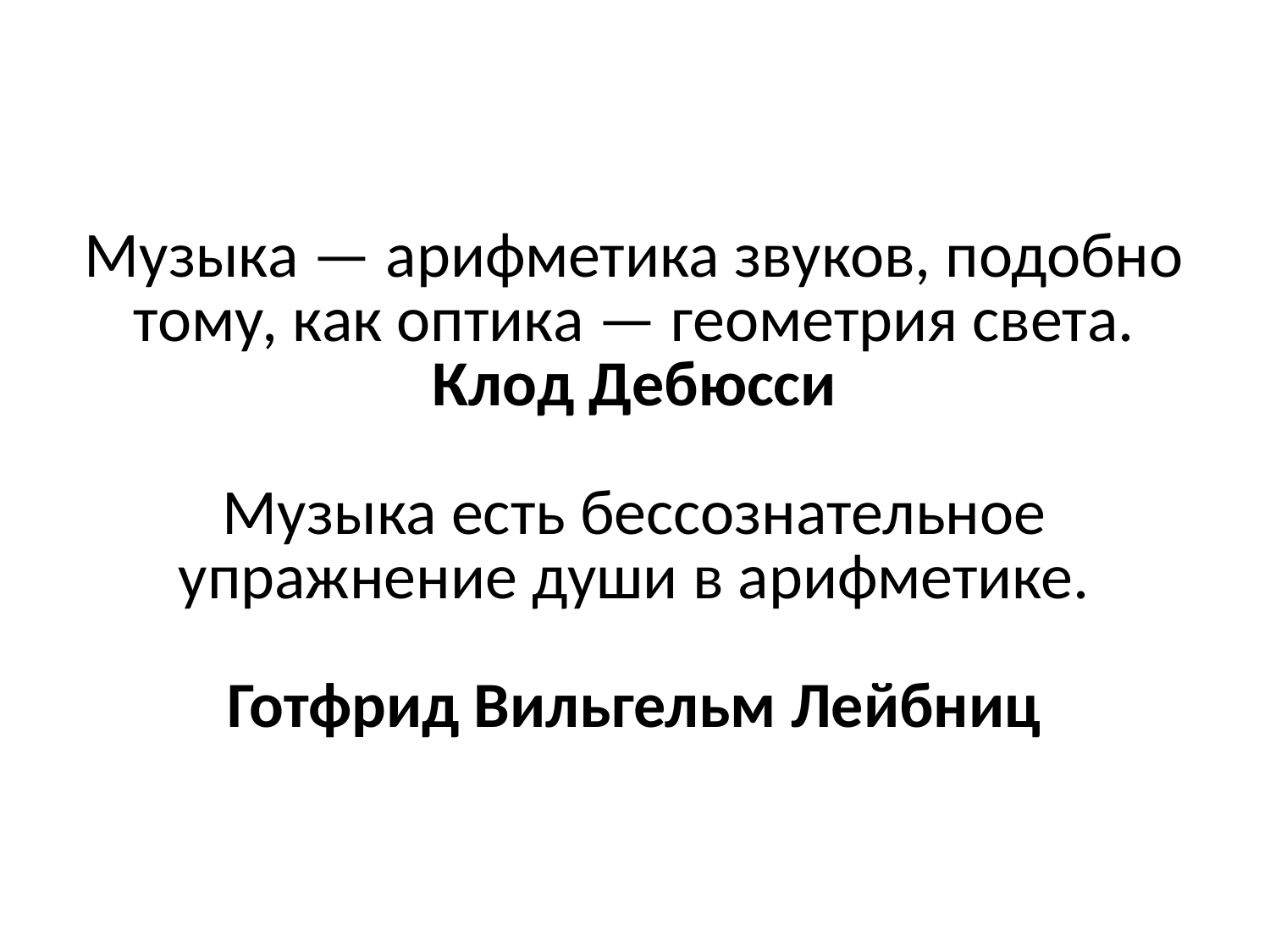

# Музыка — арифметика звуков, подобно тому, как оптика — геометрия света. Клод Дебюсси Музыка есть бессознательное упражнение души в арифметике. Готфрид Вильгельм Лейбниц